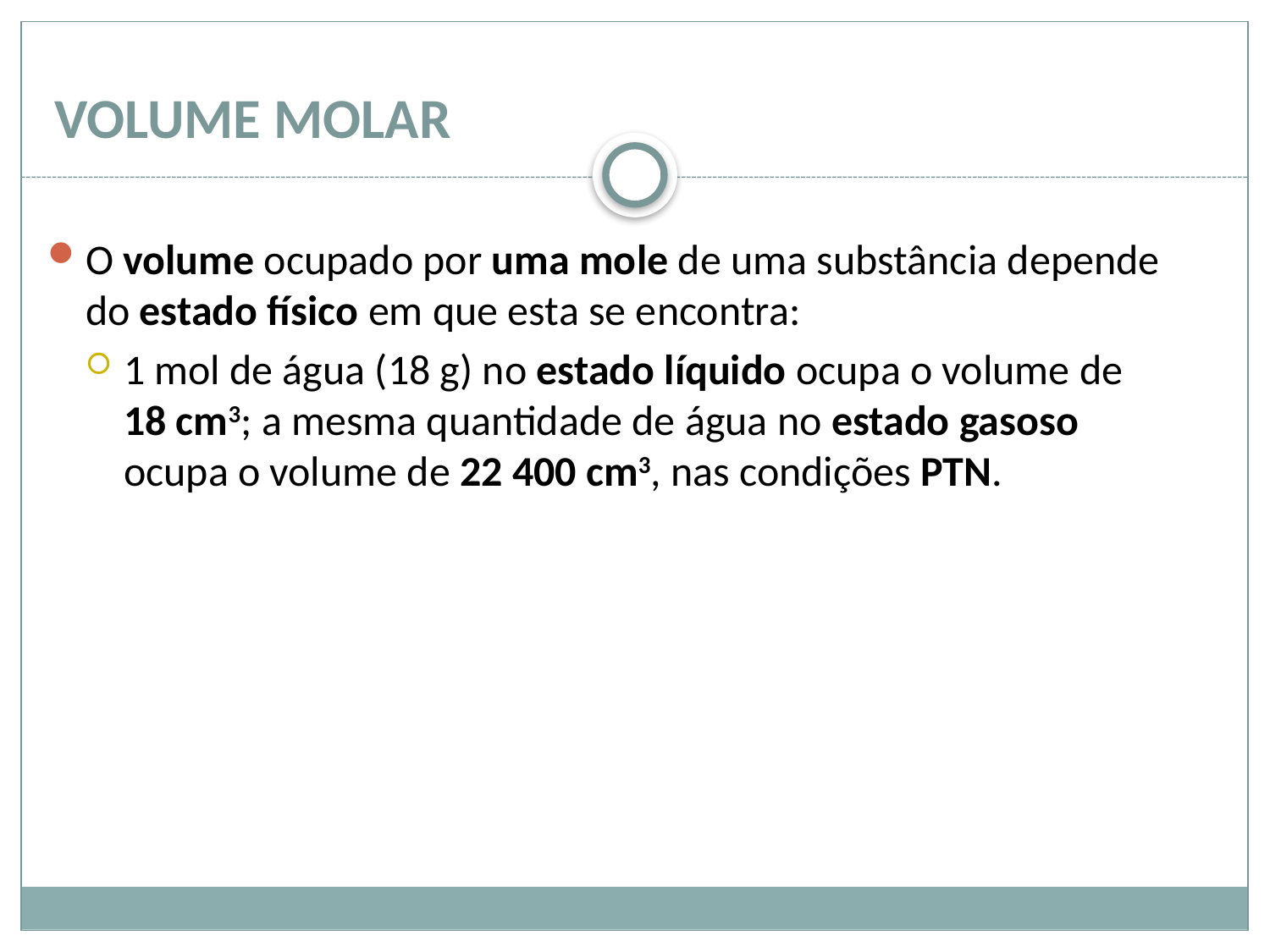

# VOLUME MOLAR
O volume ocupado por uma mole de uma substância depende
do estado físico em que esta se encontra:
1 mol de água (18 g) no estado líquido ocupa o volume de
18 cm3; a mesma quantidade de água no estado gasoso
ocupa o volume de 22 400 cm3, nas condições PTN.